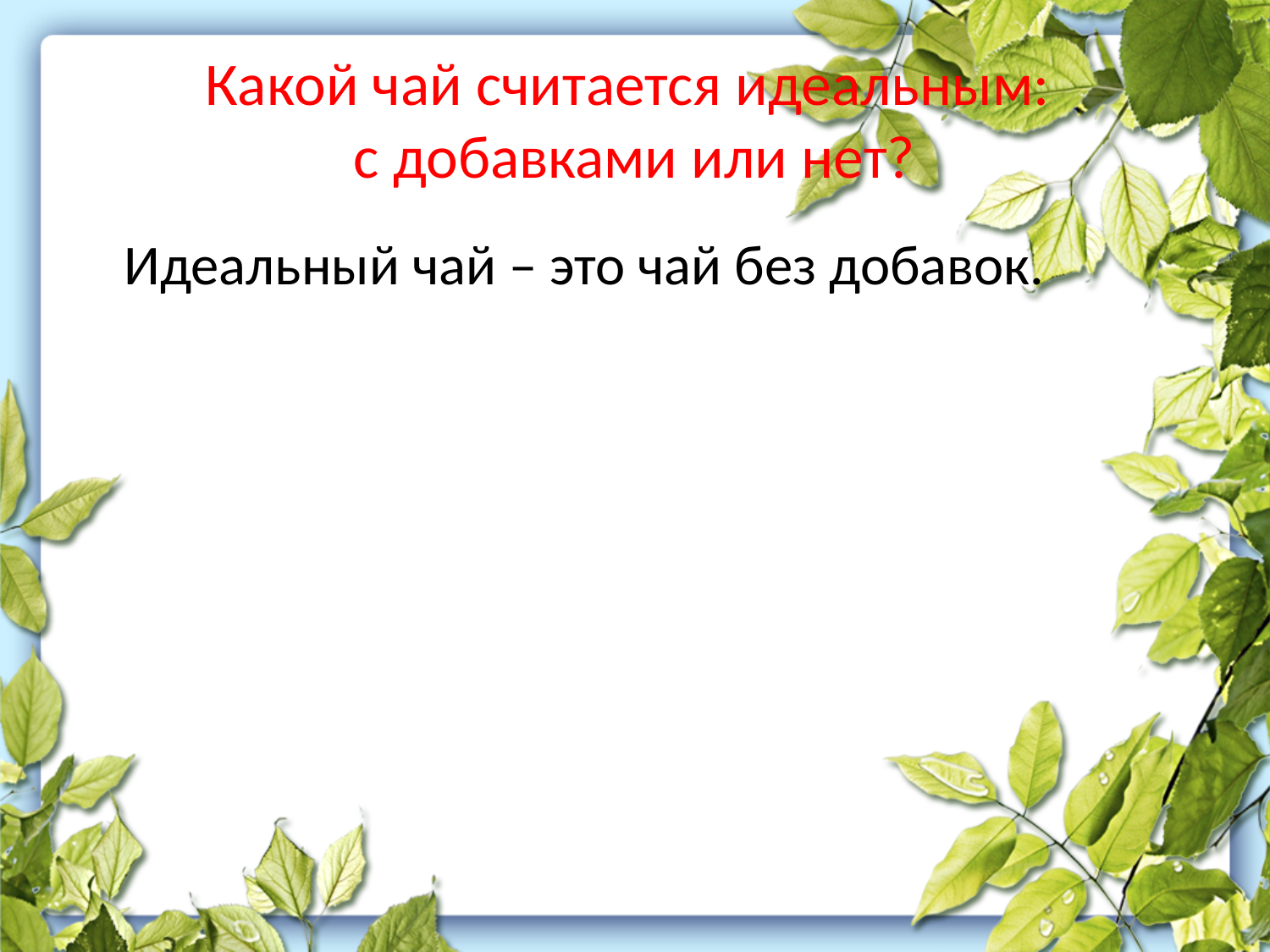

# Какой чай считается идеальным: с добавками или нет?
	Идеальный чай – это чай без добавок.